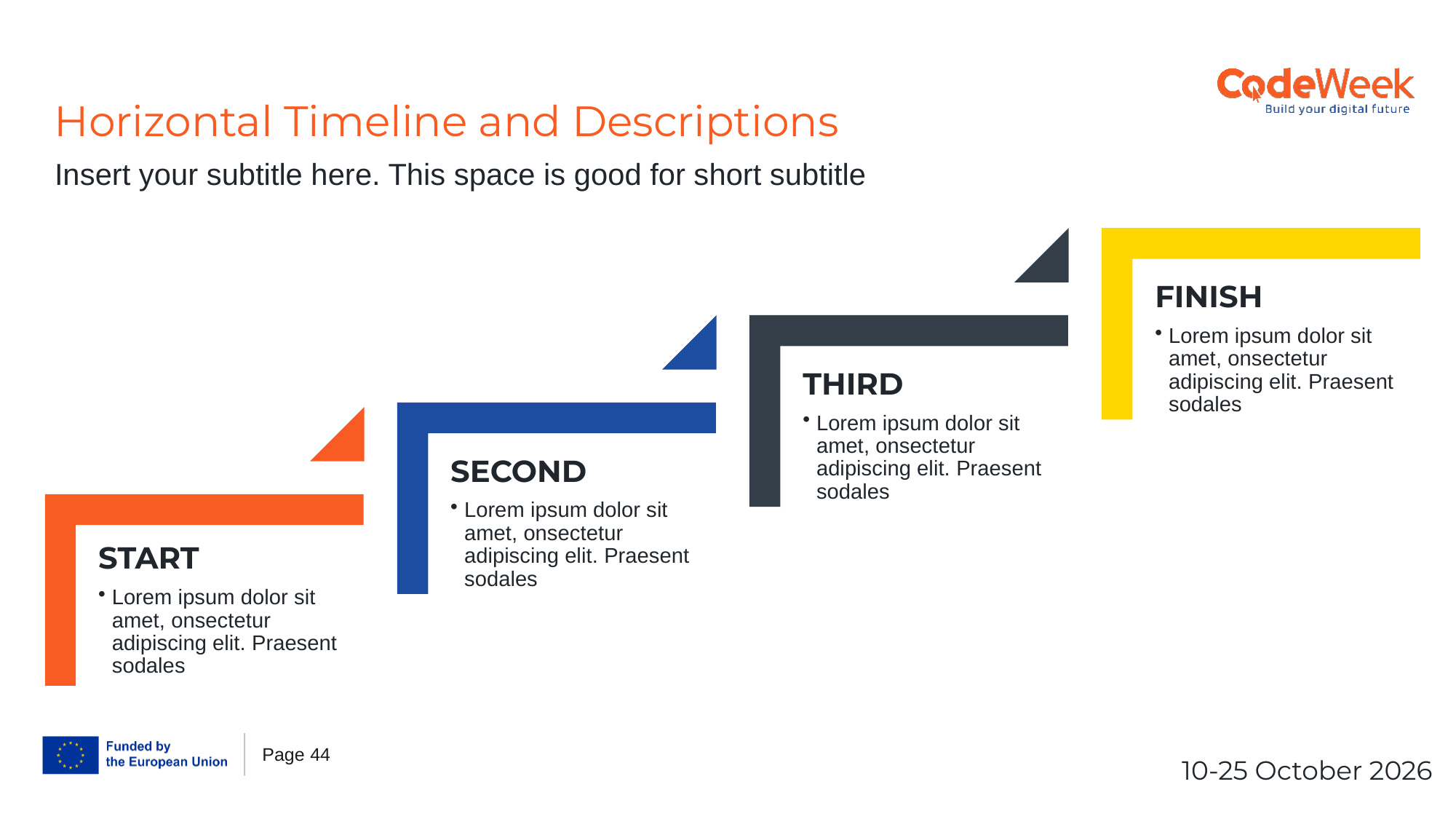

# Horizontal Timeline and Descriptions
Insert your subtitle here. This space is good for short subtitle

FINISH
Lorem ipsum dolor sit amet, onsectetur adipiscing elit. Praesent sodales

THIRD
Lorem ipsum dolor sit amet, onsectetur adipiscing elit. Praesent sodales

SECOND
Lorem ipsum dolor sit amet, onsectetur adipiscing elit. Praesent sodales
START
Lorem ipsum dolor sit amet, onsectetur adipiscing elit. Praesent sodales